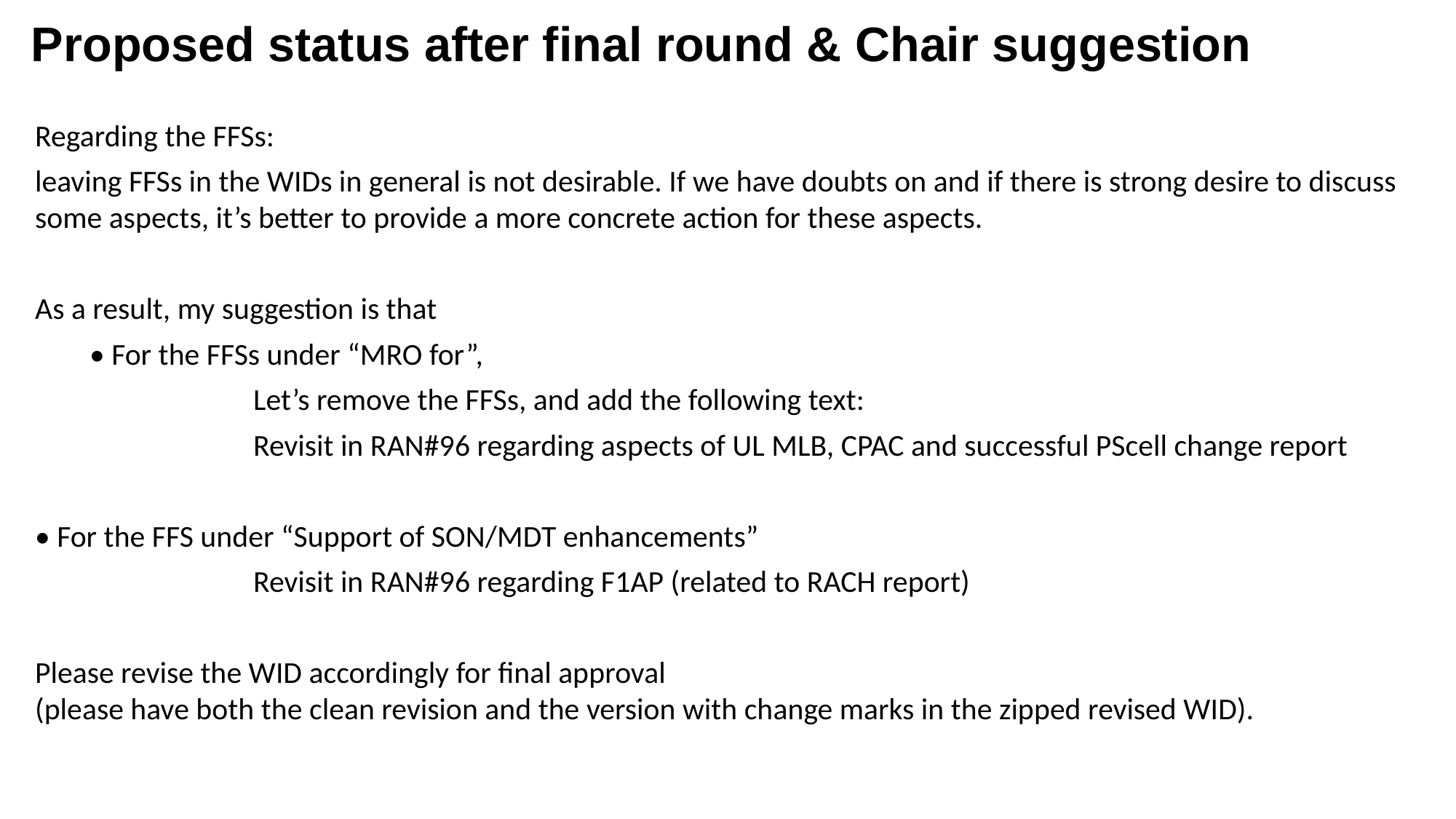

Proposed status after final round & Chair suggestion
Regarding the FFSs:
leaving FFSs in the WIDs in general is not desirable. If we have doubts on and if there is strong desire to discuss some aspects, it’s better to provide a more concrete action for these aspects.

As a result, my suggestion is that
• For the FFSs under “MRO for”,
		Let’s remove the FFSs, and add the following text:
		Revisit in RAN#96 regarding aspects of UL MLB, CPAC and successful PScell change report

• For the FFS under “Support of SON/MDT enhancements”
		Revisit in RAN#96 regarding F1AP (related to RACH report)

Please revise the WID accordingly for final approval
(please have both the clean revision and the version with change marks in the zipped revised WID).